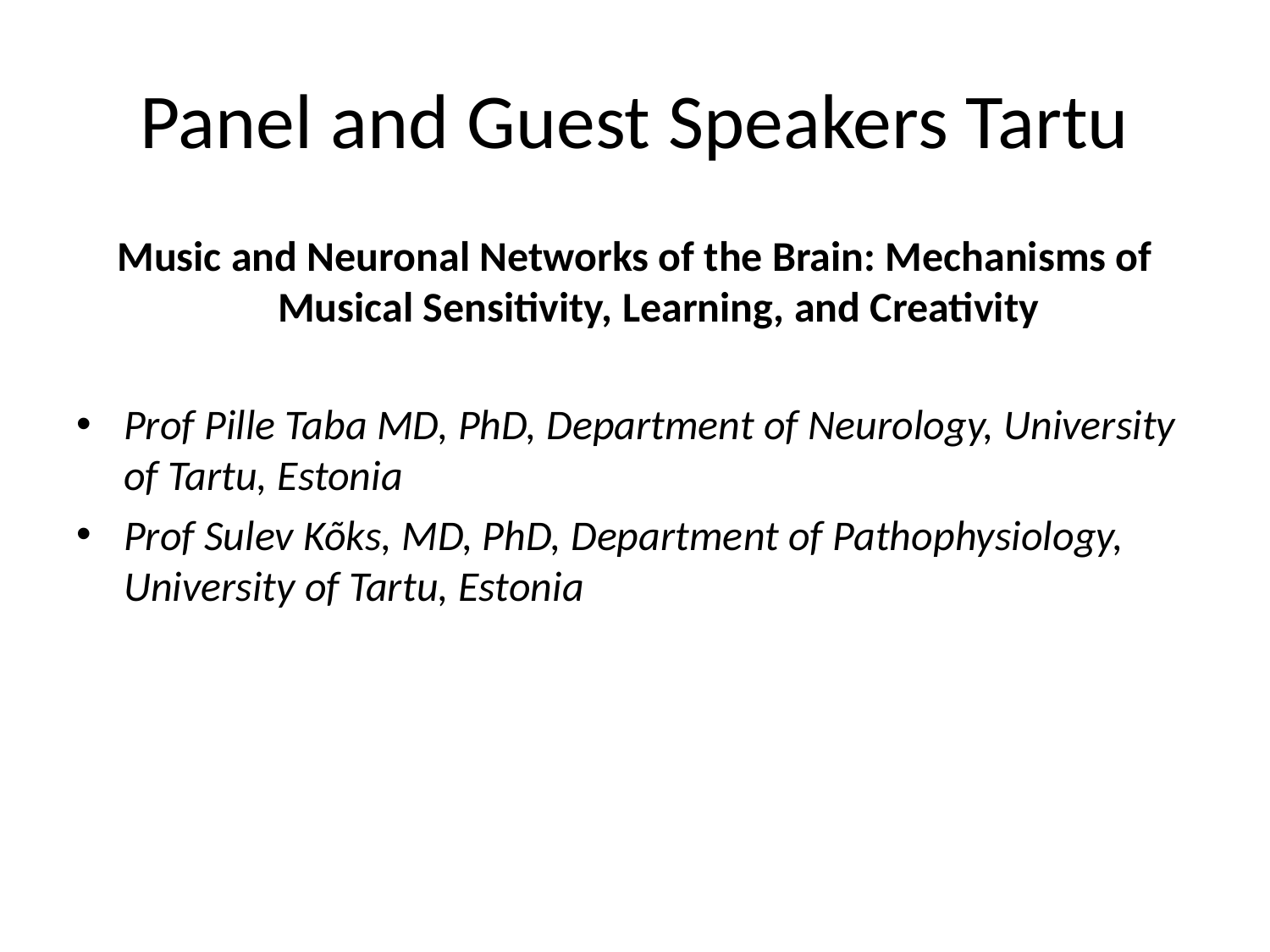

# Panel and Guest Speakers Tartu
Music and Neuronal Networks of the Brain: Mechanisms of Musical Sensitivity, Learning, and Creativity

Prof Pille Taba MD, PhD, Department of Neurology, University of Tartu, Estonia
Prof Sulev Kõks, MD, PhD, Department of Pathophysiology, University of Tartu, Estonia